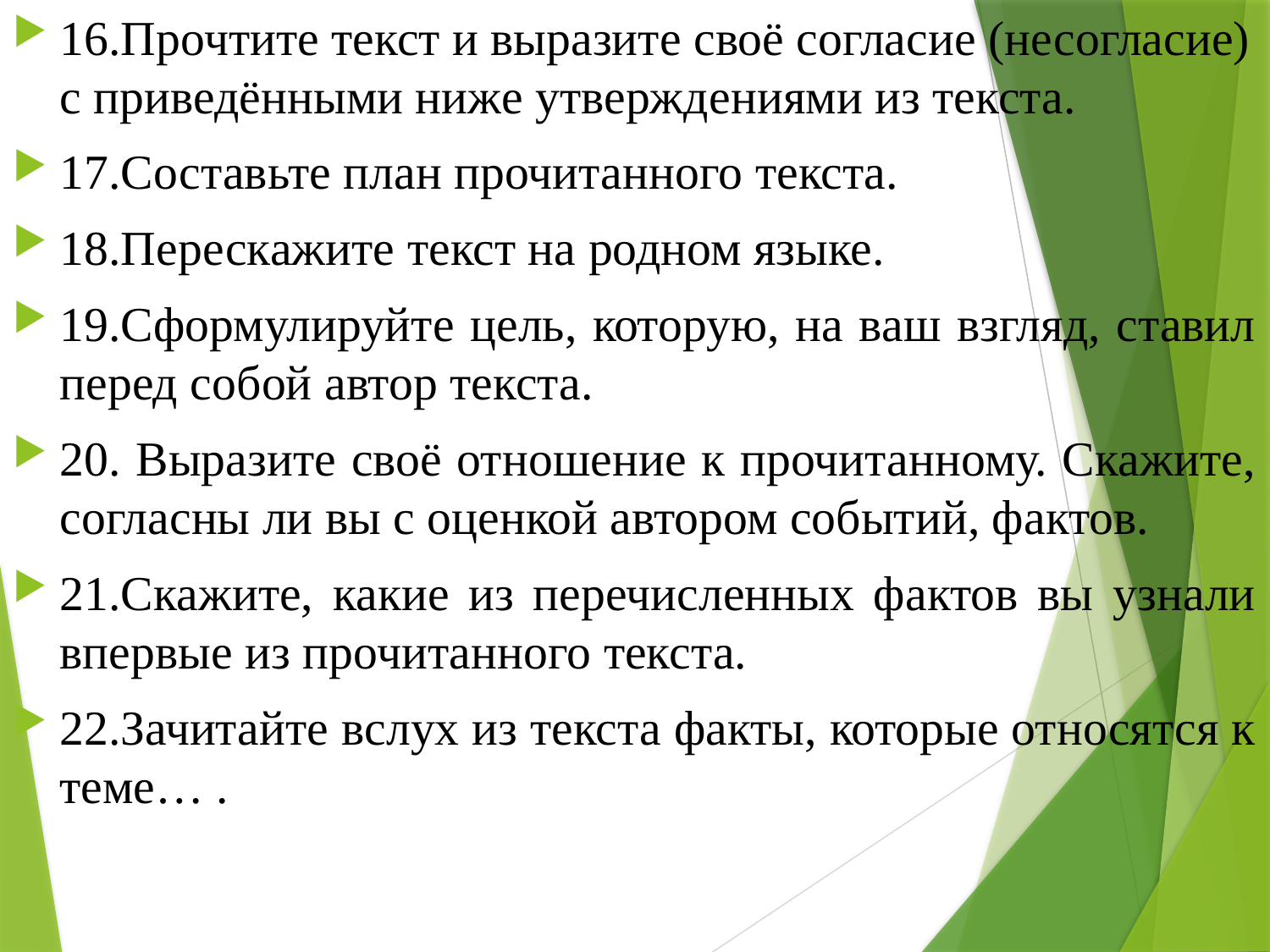

16.Прочтите текст и выразите своё согласие (несогласие) с приведёнными ниже утверждениями из текста.
17.Составьте план прочитанного текста.
18.Перескажите текст на родном языке.
19.Сформулируйте цель, которую, на ваш взгляд, ставил перед собой автор текста.
20. Выразите своё отношение к прочитанному. Скажите, согласны ли вы с оценкой автором событий, фактов.
21.Скажите, какие из перечисленных фактов вы узнали впервые из прочитанного текста.
22.Зачитайте вслух из текста факты, которые относятся к теме… .

#